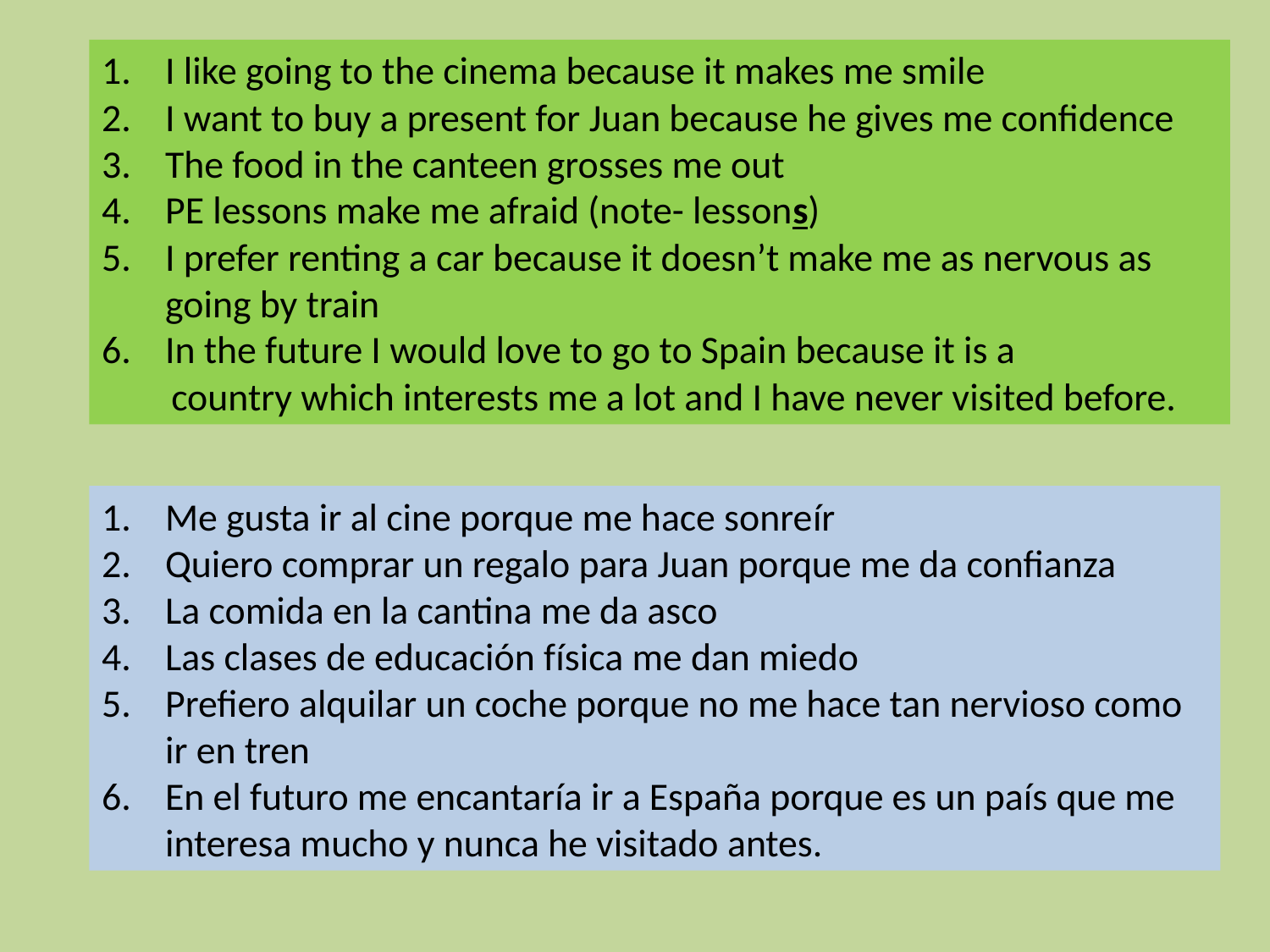

I like going to the cinema because it makes me smile
I want to buy a present for Juan because he gives me confidence
The food in the canteen grosses me out
PE lessons make me afraid (note- lessons)
I prefer renting a car because it doesn’t make me as nervous as going by train
In the future I would love to go to Spain because it is a
        country which interests me a lot and I have never visited before.
Me gusta ir al cine porque me hace sonreír
Quiero comprar un regalo para Juan porque me da confianza
La comida en la cantina me da asco
Las clases de educación física me dan miedo
Prefiero alquilar un coche porque no me hace tan nervioso como ir en tren
En el futuro me encantaría ir a España porque es un país que me interesa mucho y nunca he visitado antes.